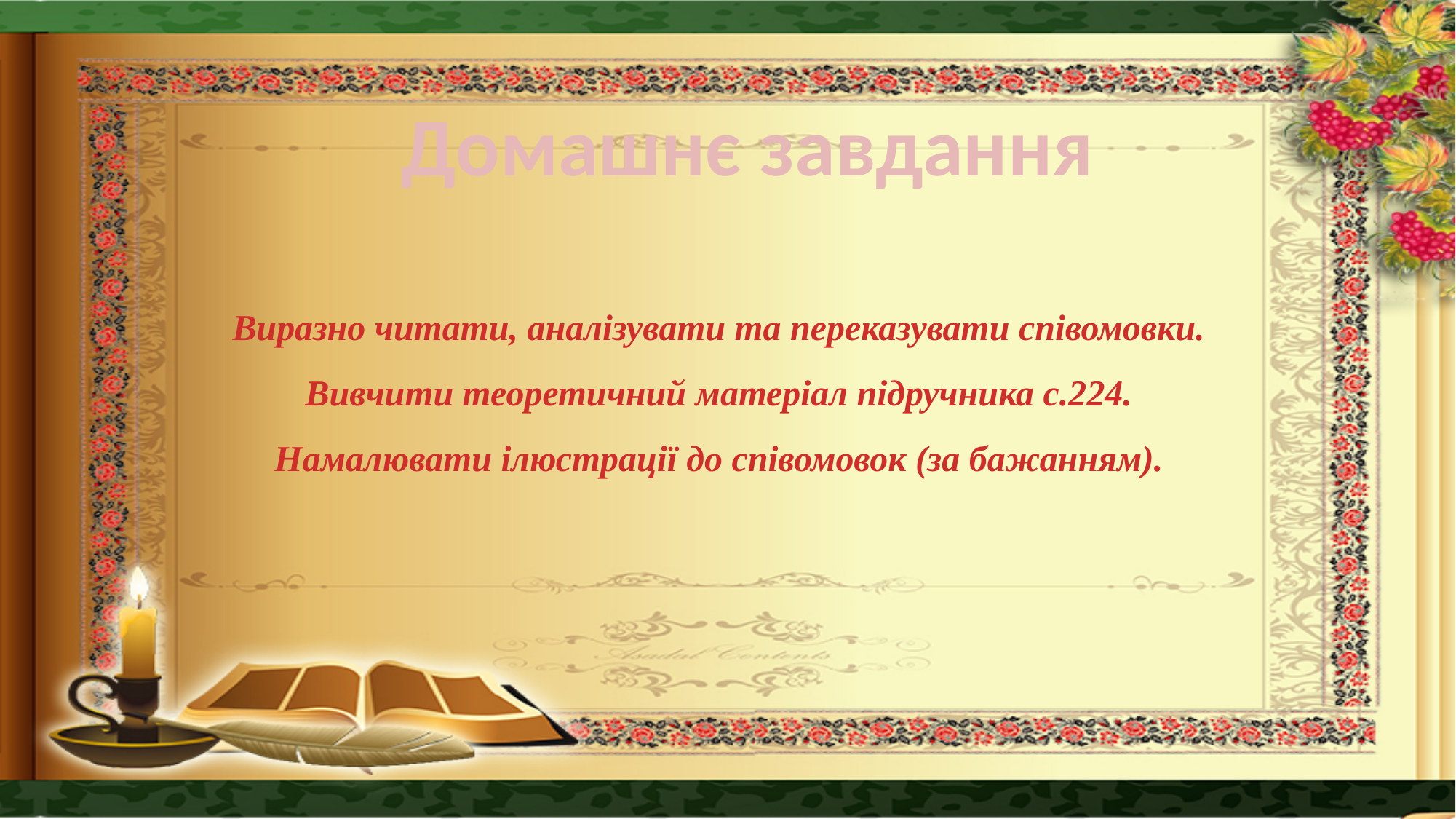

Домашнє завдання
Виразно читати, аналізувати та переказувати співомовки.
Вивчити теоретичний матеріал підручника с.224.
Намалювати ілюстрації до співомовок (за бажанням).